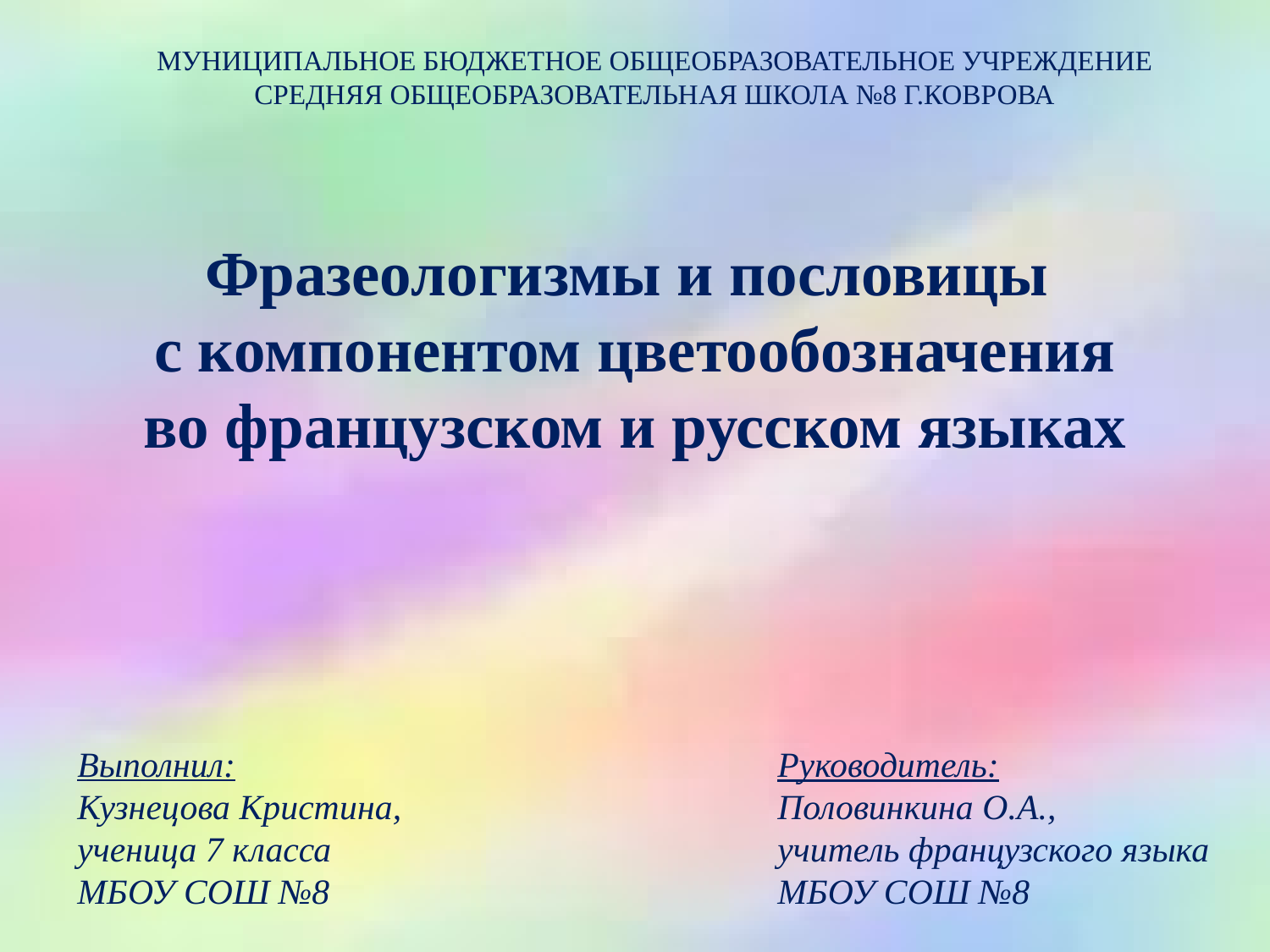

МУНИЦИПАЛЬНОЕ БЮДЖЕТНОЕ ОБЩЕОБРАЗОВАТЕЛЬНОЕ УЧРЕЖДЕНИЕ
СРЕДНЯЯ ОБЩЕОБРАЗОВАТЕЛЬНАЯ ШКОЛА №8 Г.КОВРОВА
Фразеологизмы и пословицы
с компонентом цветообозначения
во французском и русском языках
Выполнил:
Кузнецова Кристина,
ученица 7 класса
МБОУ СОШ №8
Руководитель:
Половинкина О.А.,
учитель французского языка
МБОУ СОШ №8